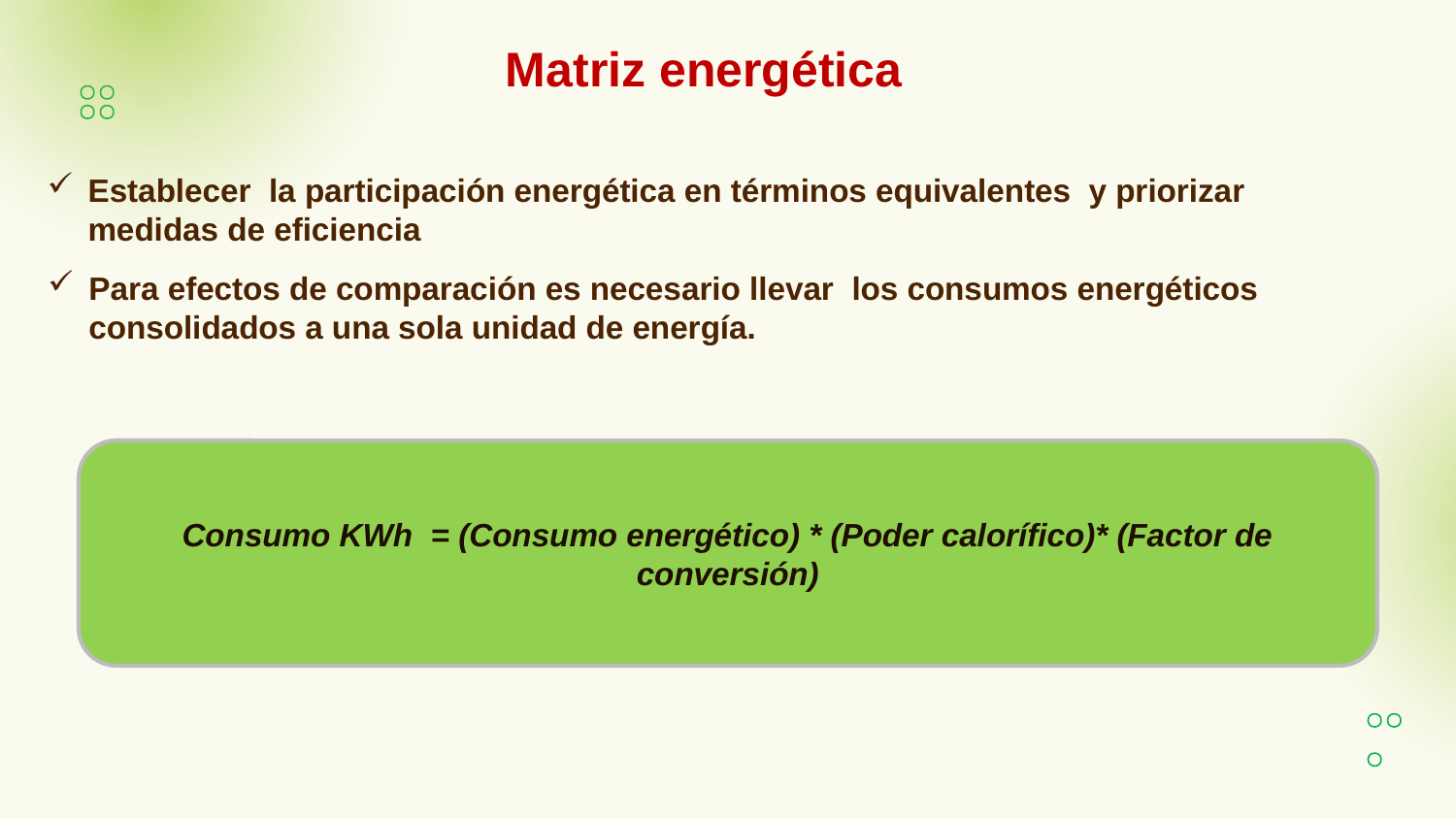

Matriz energética
Establecer  la participación energética en términos equivalentes  y priorizar medidas de eficiencia
Para efectos de comparación es necesario llevar  los consumos energéticos  consolidados a una sola unidad de energía.
Consumo KWh  = (Consumo energético) * (Poder calorífico)* (Factor de conversión)